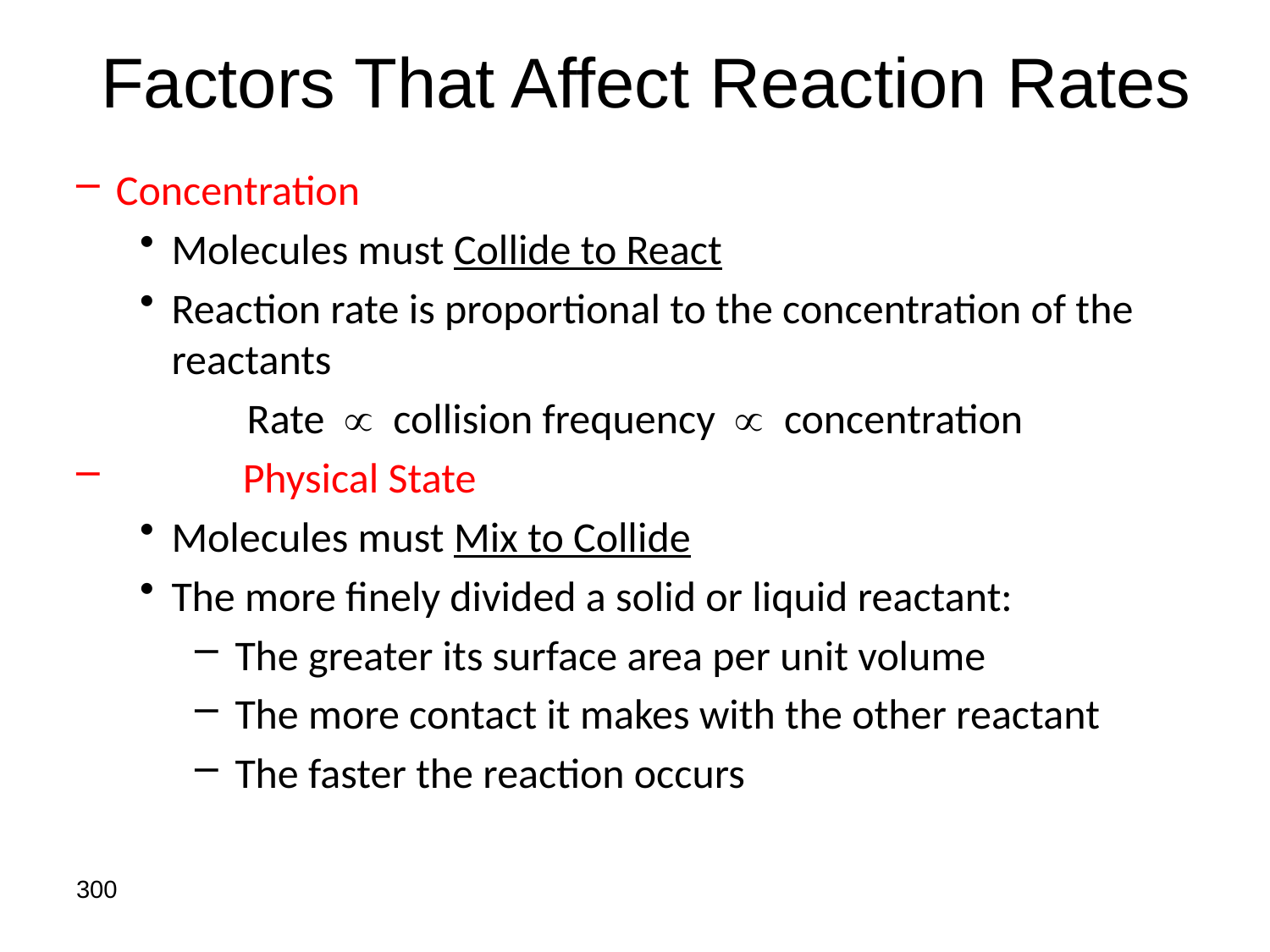

# Factors That Affect Reaction Rates
Concentration
Molecules must Collide to React
Reaction rate is proportional to the concentration of the reactants
Rate  ∝  collision frequency  ∝  concentration
	Physical State
Molecules must Mix to Collide
The more finely divided a solid or liquid reactant:
The greater its surface area per unit volume
The more contact it makes with the other reactant
The faster the reaction occurs
300